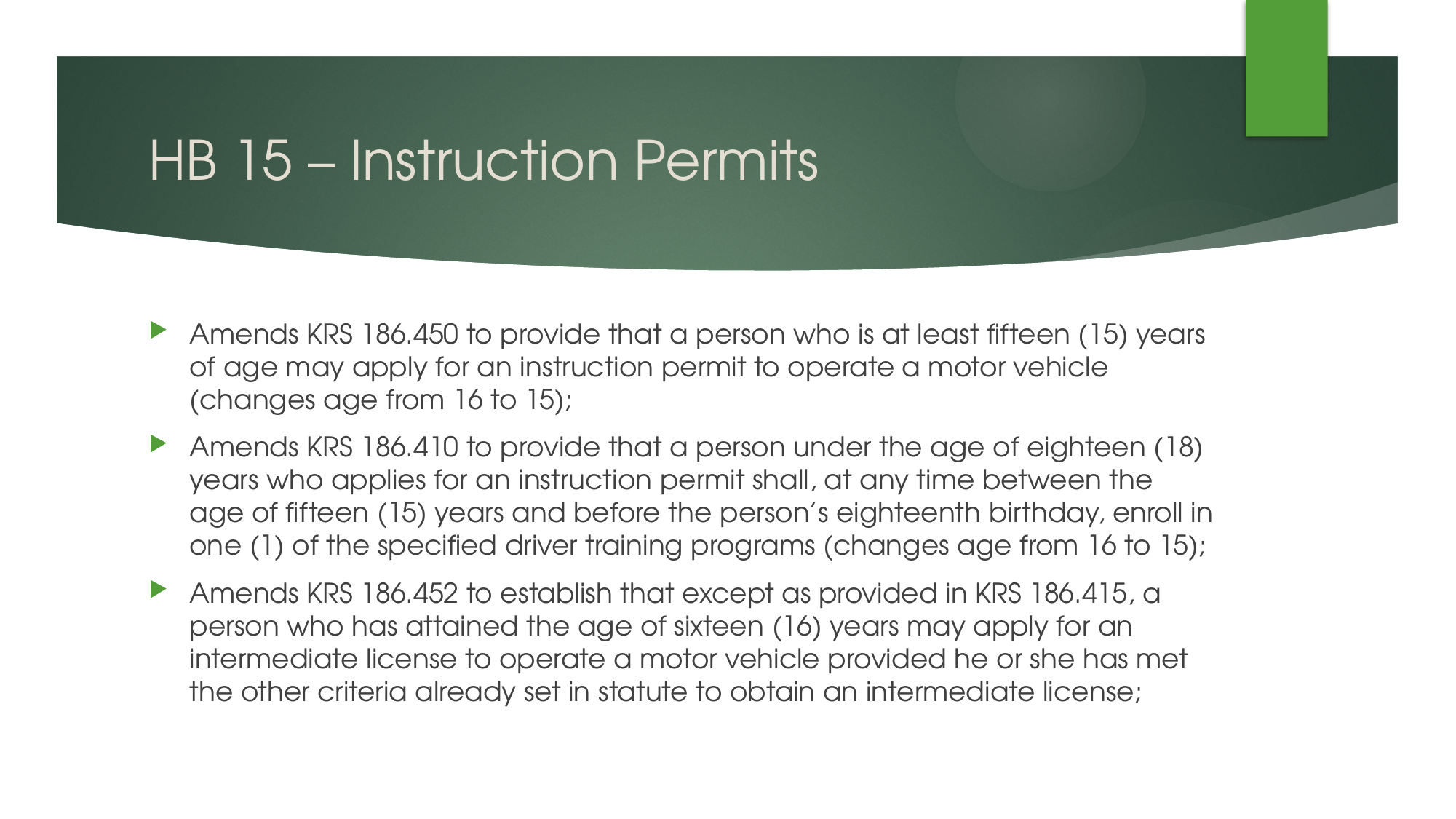

# HB 15 – Instruction Permits
Amends KRS 186.450 to provide that a person who is at least fifteen (15) years of age may apply for an instruction permit to operate a motor vehicle (changes age from 16 to 15);
Amends KRS 186.410 to provide that a person under the age of eighteen (18) years who applies for an instruction permit shall, at any time between the age of fifteen (15) years and before the person’s eighteenth birthday, enroll in one (1) of the specified driver training programs (changes age from 16 to 15);
Amends KRS 186.452 to establish that except as provided in KRS 186.415, a person who has attained the age of sixteen (16) years may apply for an intermediate license to operate a motor vehicle provided he or she has met the other criteria already set in statute to obtain an intermediate license;